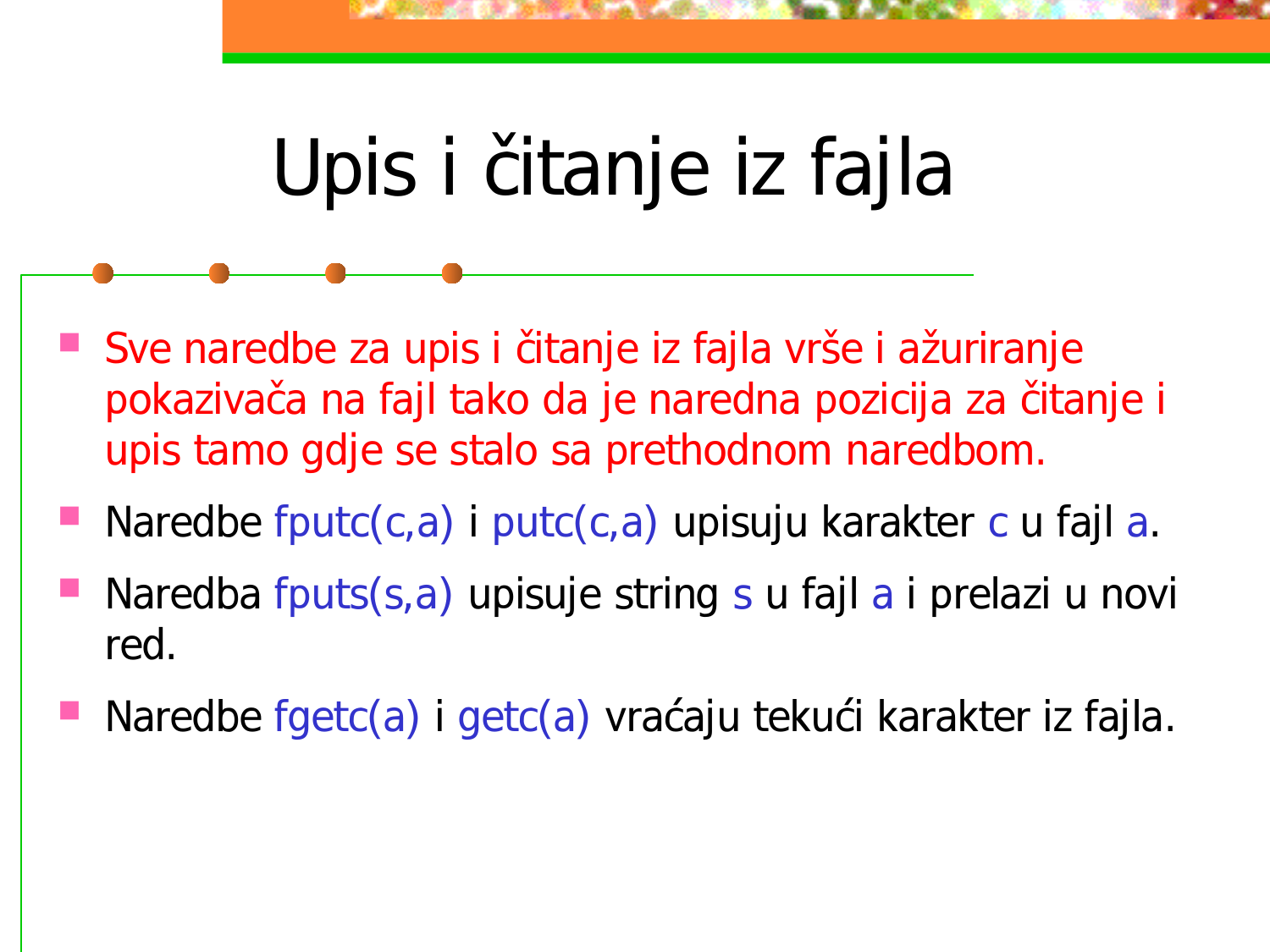

# Upis i čitanje iz fajla
Sve naredbe za upis i čitanje iz fajla vrše i ažuriranje pokazivača na fajl tako da je naredna pozicija za čitanje i upis tamo gdje se stalo sa prethodnom naredbom.
Naredbe fputc(c,a) i putc(c,a) upisuju karakter c u fajl a.
Naredba fputs(s,a) upisuje string s u fajl a i prelazi u novi red.
Naredbe fgetc(a) i getc(a) vraćaju tekući karakter iz fajla.